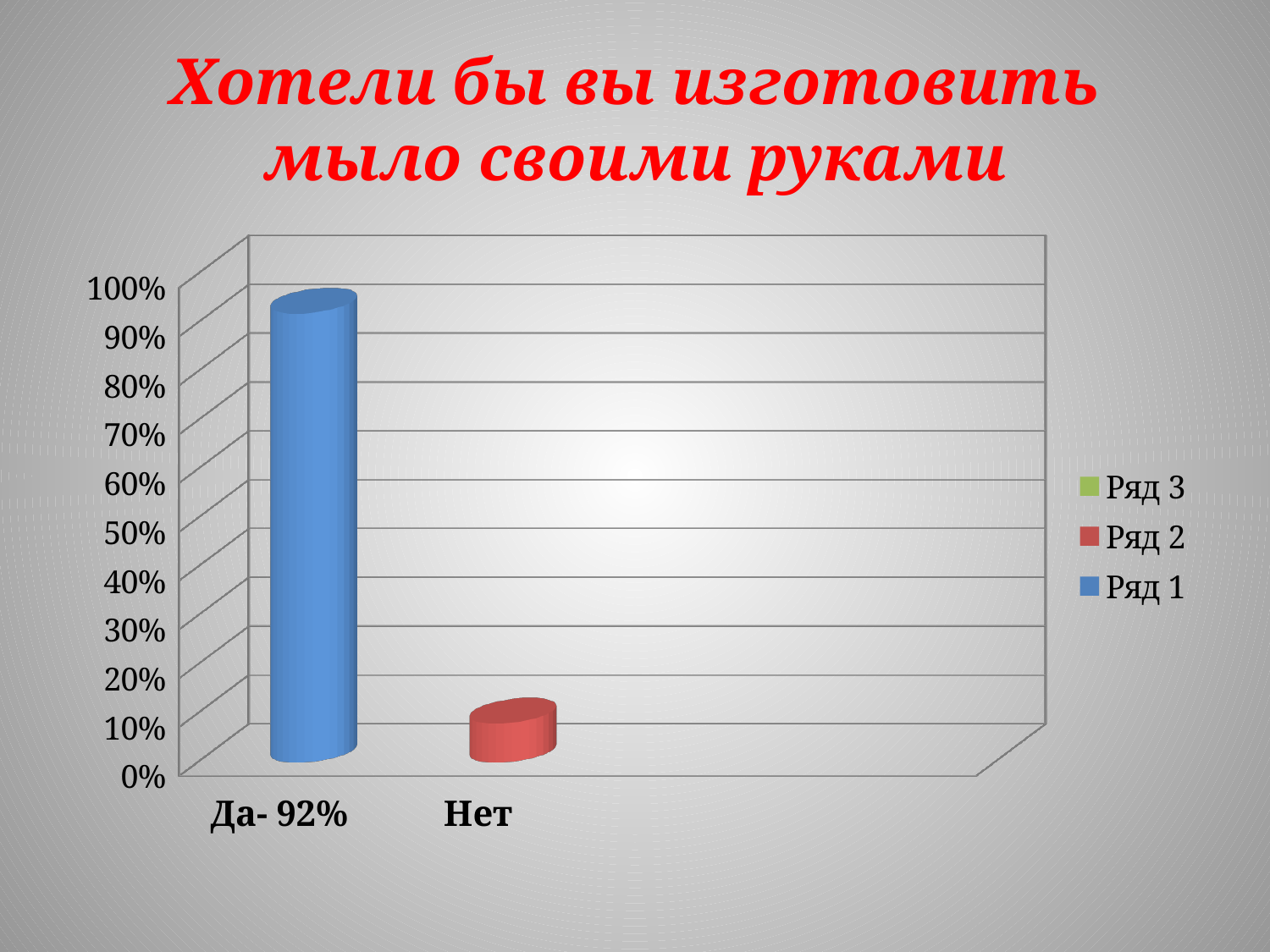

# Хотели бы вы изготовить мыло своими руками

[unsupported chart]